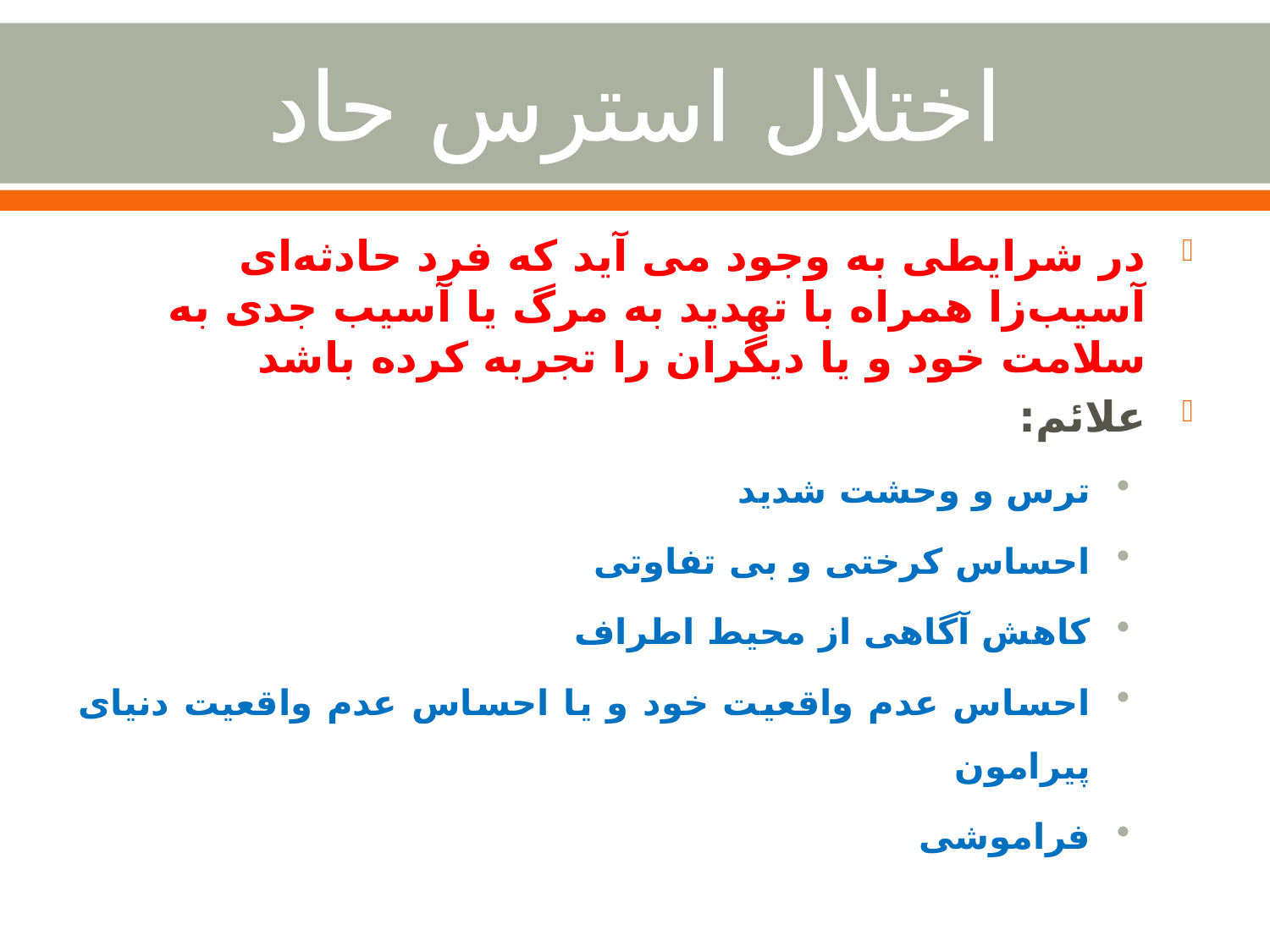

# اختلال استرس حاد
در شرايطی به وجود می آيد که فرد حادثه‌ای آسيب‌زا همراه با تهديد به مرگ يا آسيب جدی به سلامت خود و يا ديگران را تجربه کرده باشد
علائم:
ترس و وحشت شدید
احساس کرختی و بی تفاوتی
کاهش آگاهی از محيط اطراف
احساس عدم واقعيت خود و يا احساس عدم واقعيت دنيای پيرامون
فراموشی